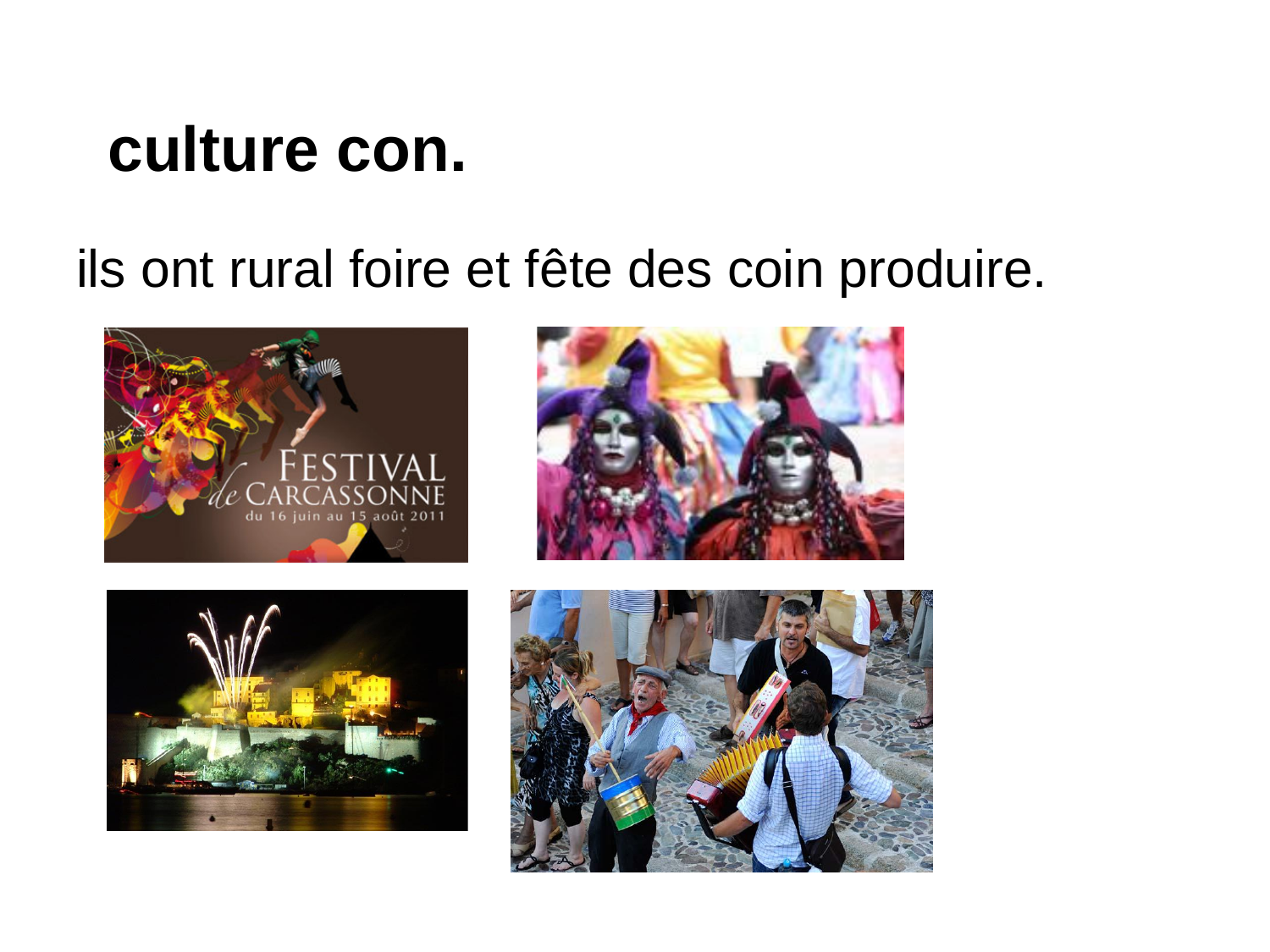

# culture con.
ils ont rural foire et fête des coin produire.